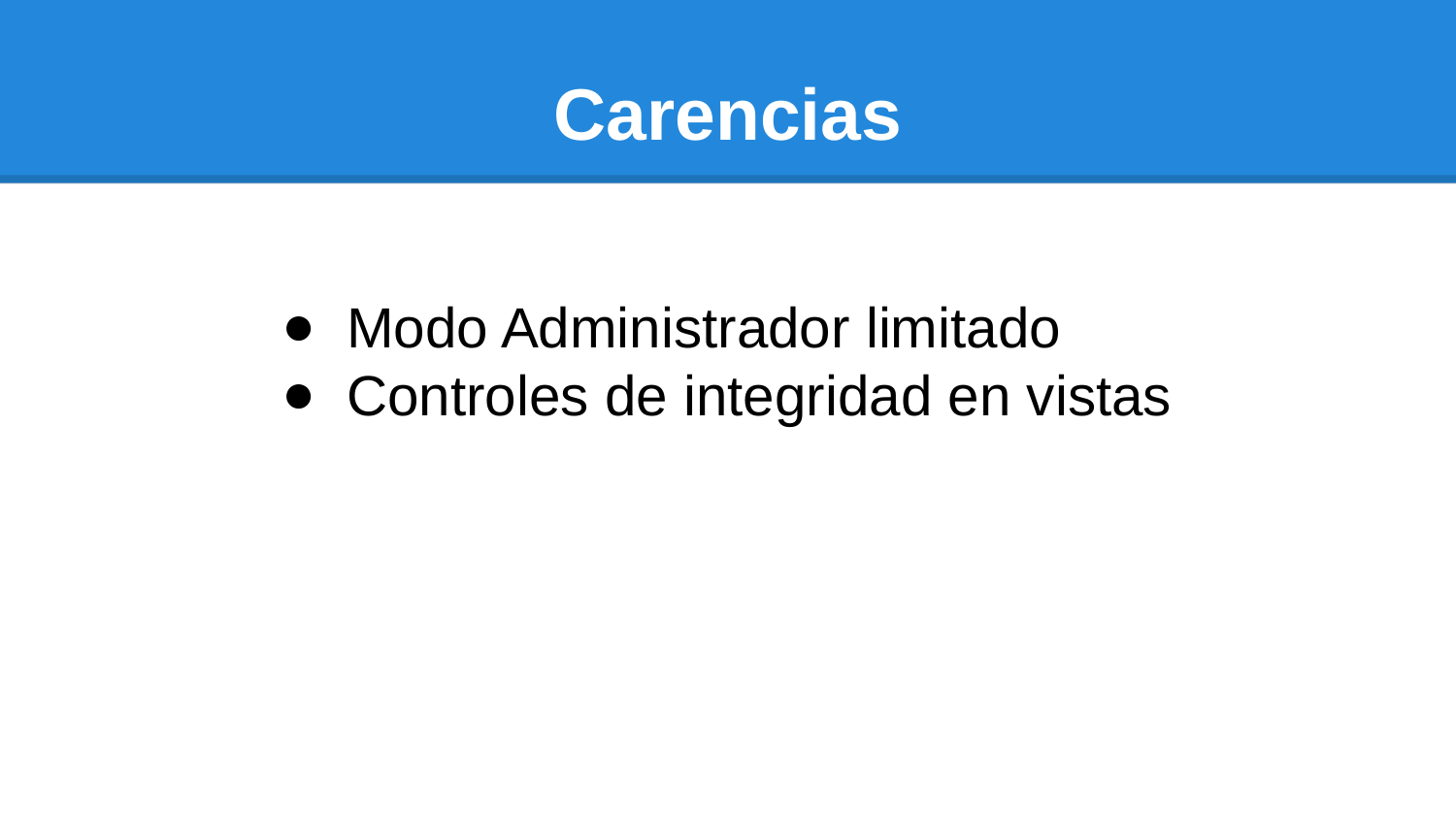

# Carencias
Modo Administrador limitado
Controles de integridad en vistas